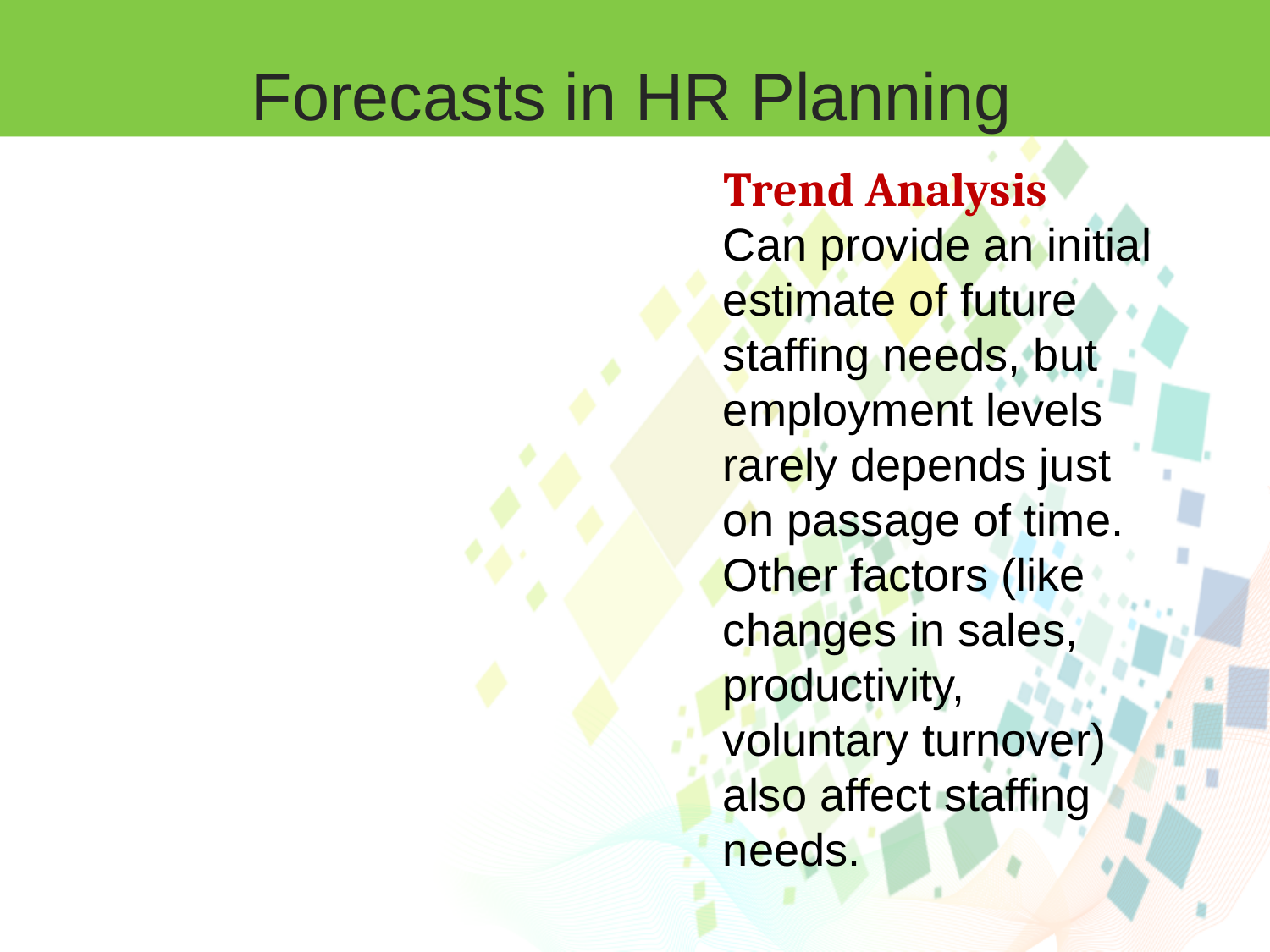

Forecasts in HR Planning
Trend Analysis
Can provide an initial estimate of future staffing needs, but employment levels rarely depends just on passage of time. Other factors (like changes in sales, productivity, voluntary turnover) also affect staffing needs.